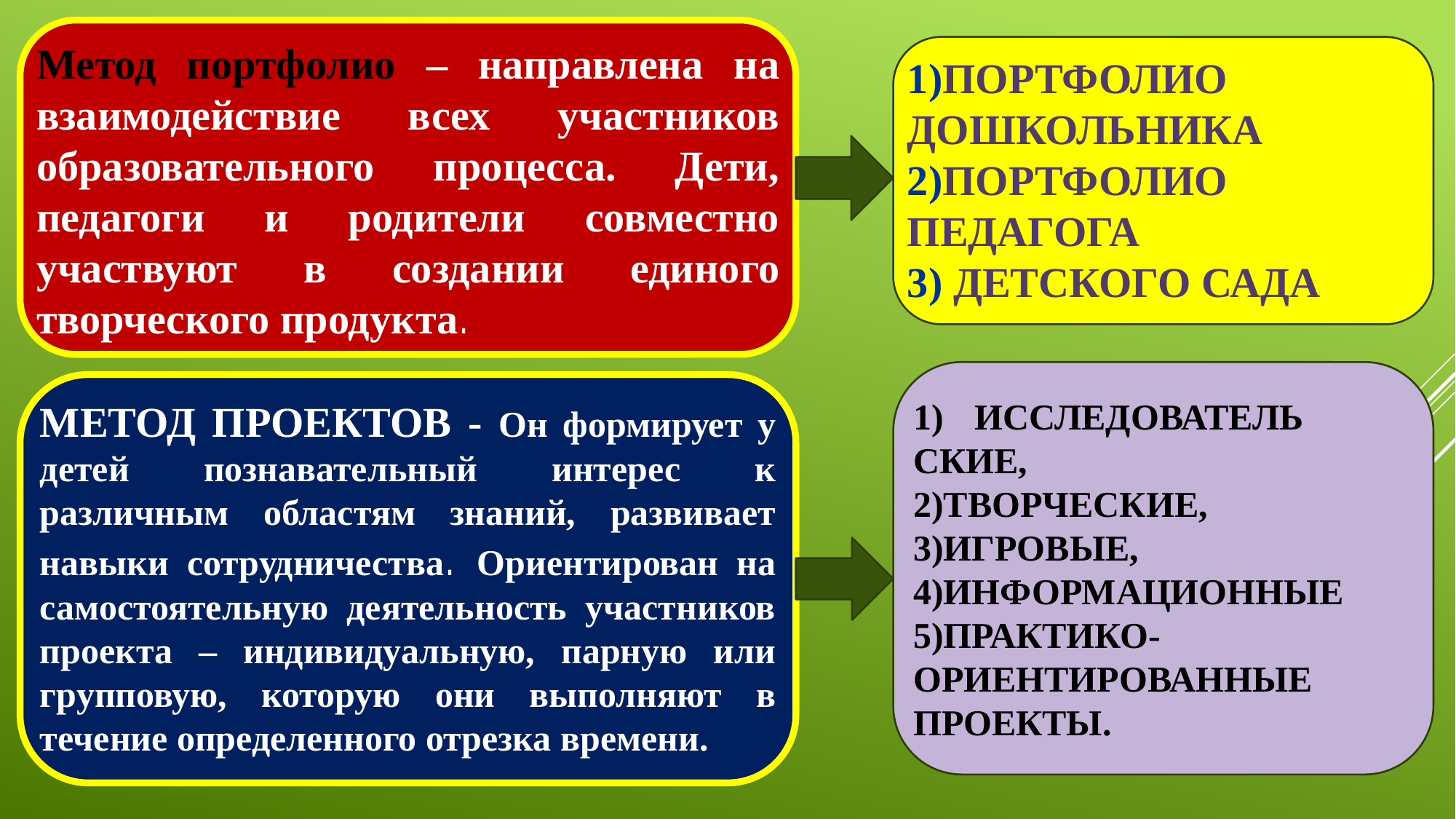

Метод портфолио – направлена на взаимодействие всех участников образовательного процесса. Дети, педагоги и родители совместно участвуют в создании единого творческого продукта.
1)ПОРТФОЛИО ДОШКОЛЬНИКА
2)ПОРТФОЛИО    ПЕДАГОГА
3) ДЕТСКОГО САДА

ИССЛЕДОВАТЕЛЬ
СКИЕ,
2)ТВОРЧЕСКИЕ, 3)ИГРОВЫЕ, 4)ИНФОРМАЦИОННЫЕ
5)ПРАКТИКО-ОРИЕНТИРОВАННЫЕ ПРОЕКТЫ.
МЕТОД ПРОЕКТОВ - Он формирует у детей познавательный интерес к различным областям знаний, развивает навыки сотрудничества. Ориентирован на самостоятельную деятельность участников проекта – индивидуальную, парную или групповую, которую они выполняют в течение определенного отрезка времени.